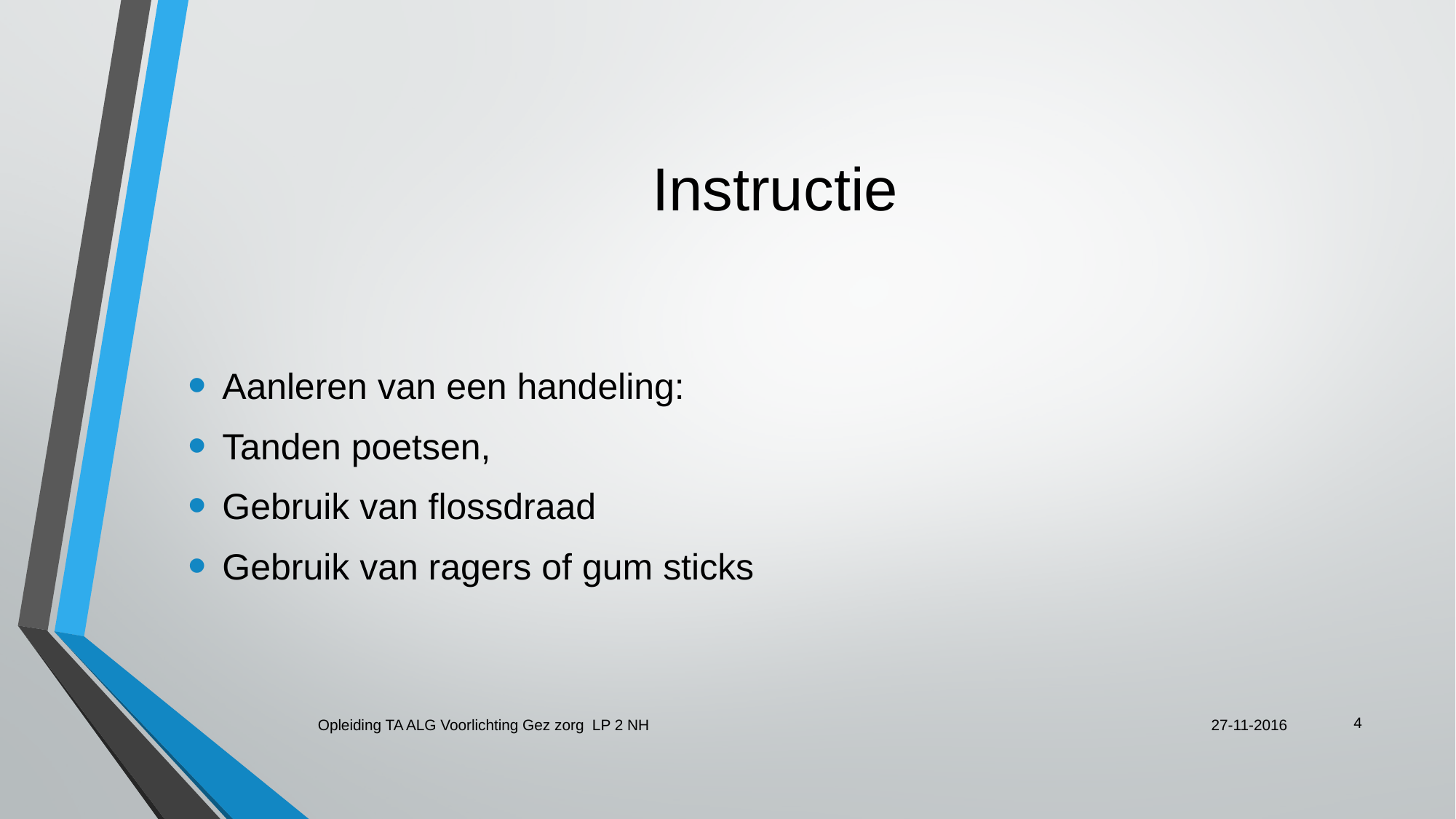

# Instructie
Aanleren van een handeling:
Tanden poetsen,
Gebruik van flossdraad
Gebruik van ragers of gum sticks

4
Opleiding TA ALG Voorlichting Gez zorg  LP 2 NH
27-11-2016